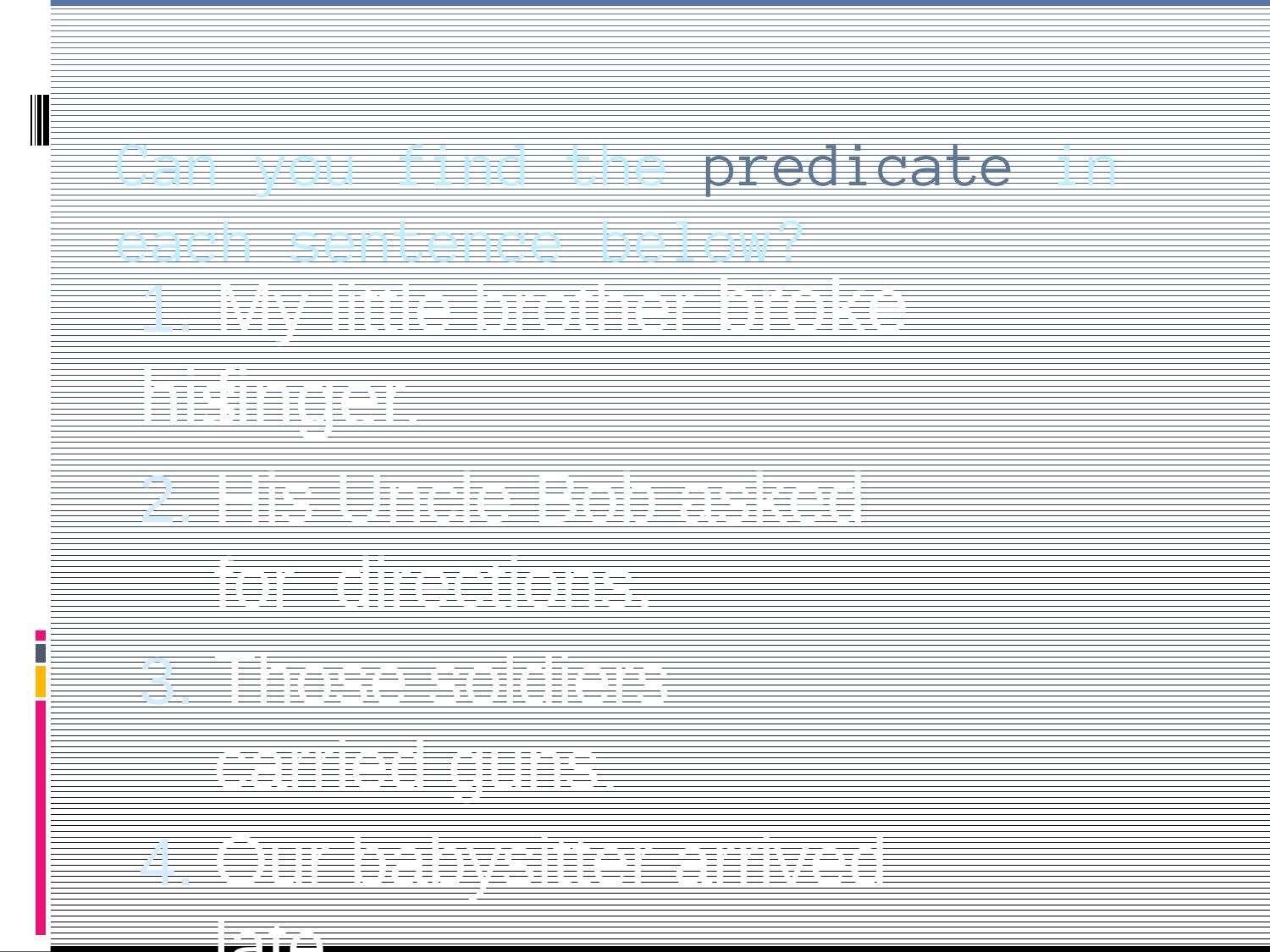

Can you find the predicate in
each sentence below?
# 1.	My little brother broke his
finger.
His Uncle Bob asked for  directions.
Those soldiers carried guns.
Our babysitter arrived late.